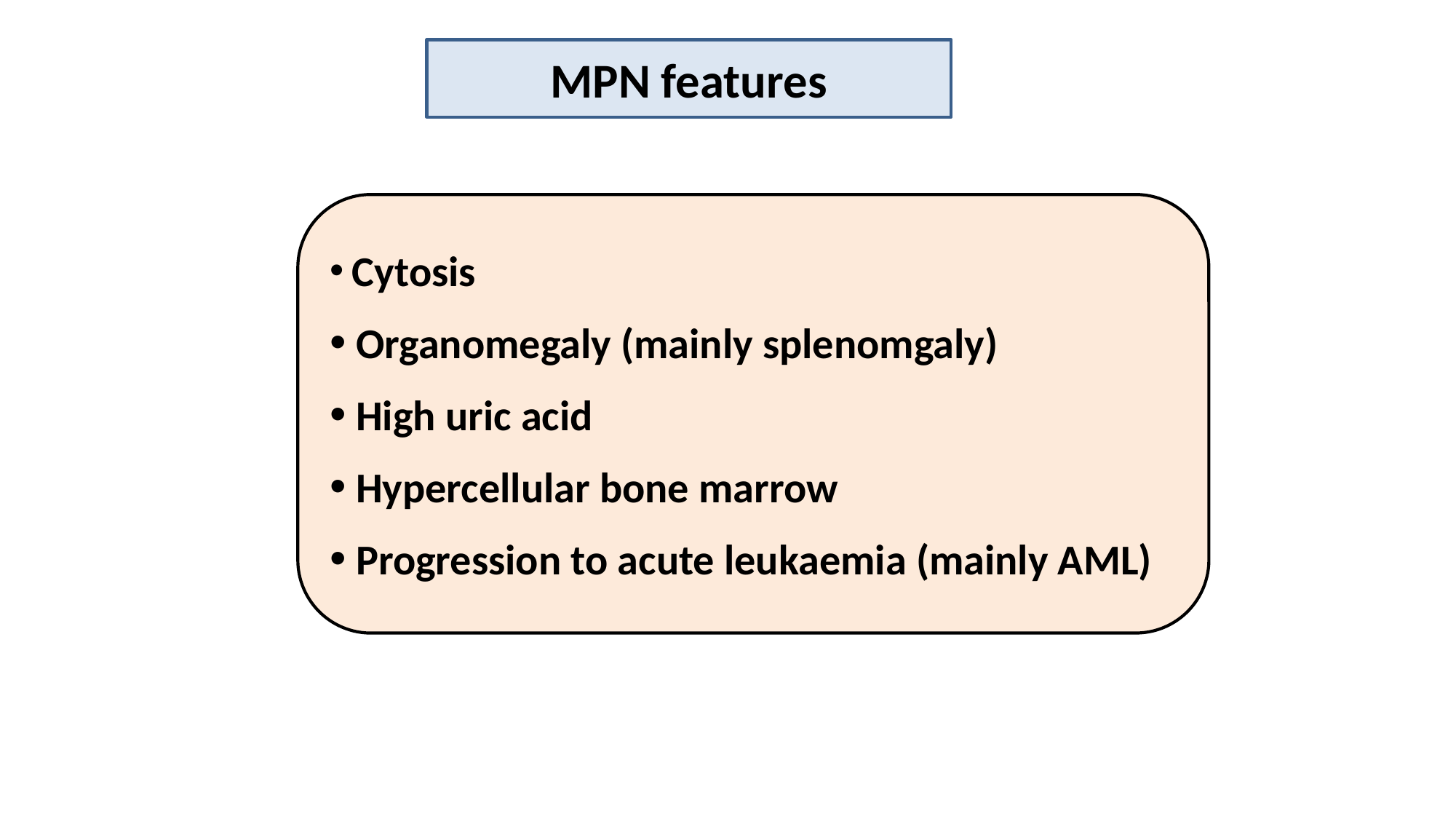

MPN features
 Cytosis
 Organomegaly (mainly splenomgaly)
 High uric acid
 Hypercellular bone marrow
 Progression to acute leukaemia (mainly AML)